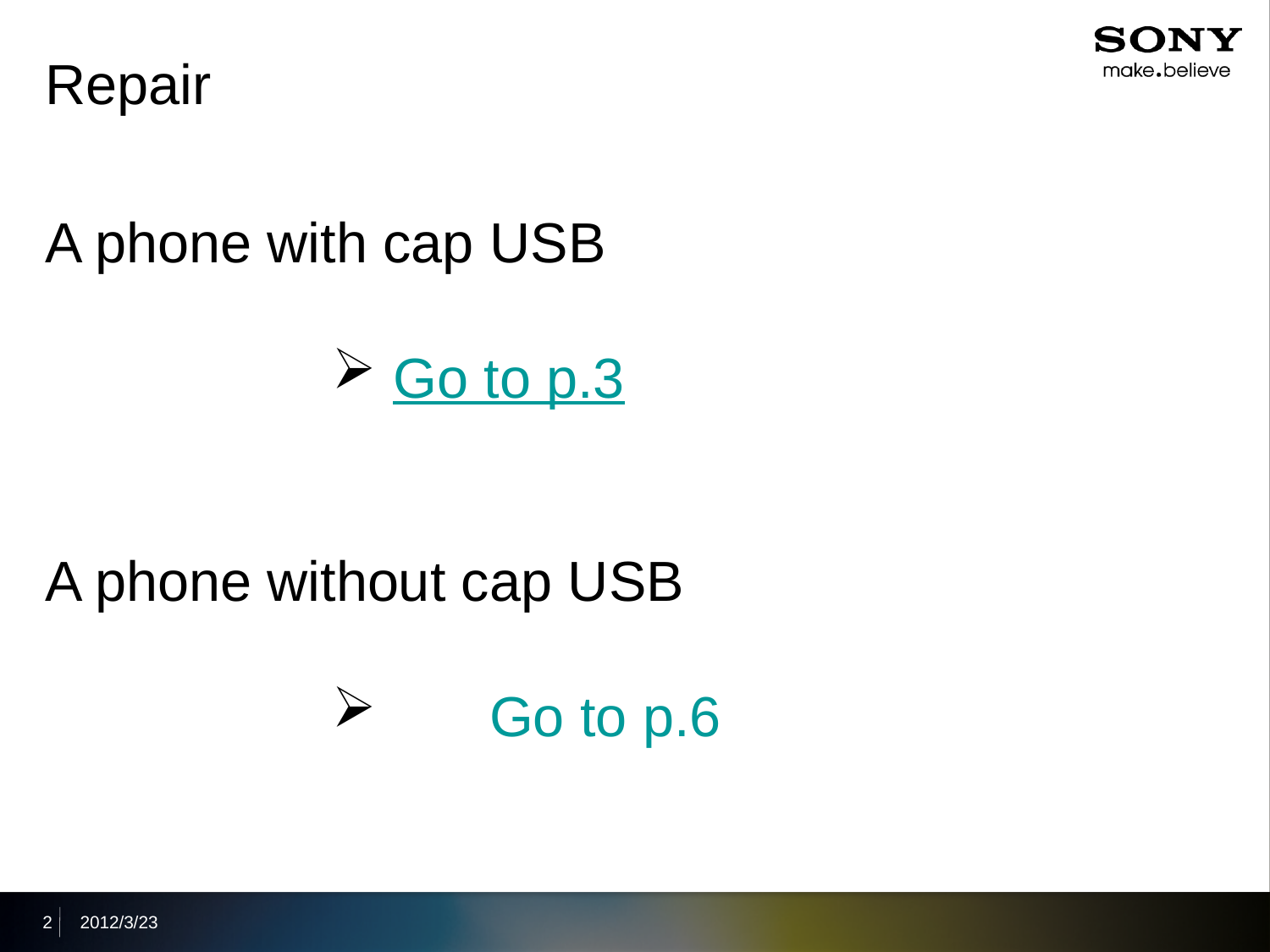

# Repair
A phone with cap USB

 Go to p.3

A phone without cap USB

	Go to p.6
2
2012/3/23